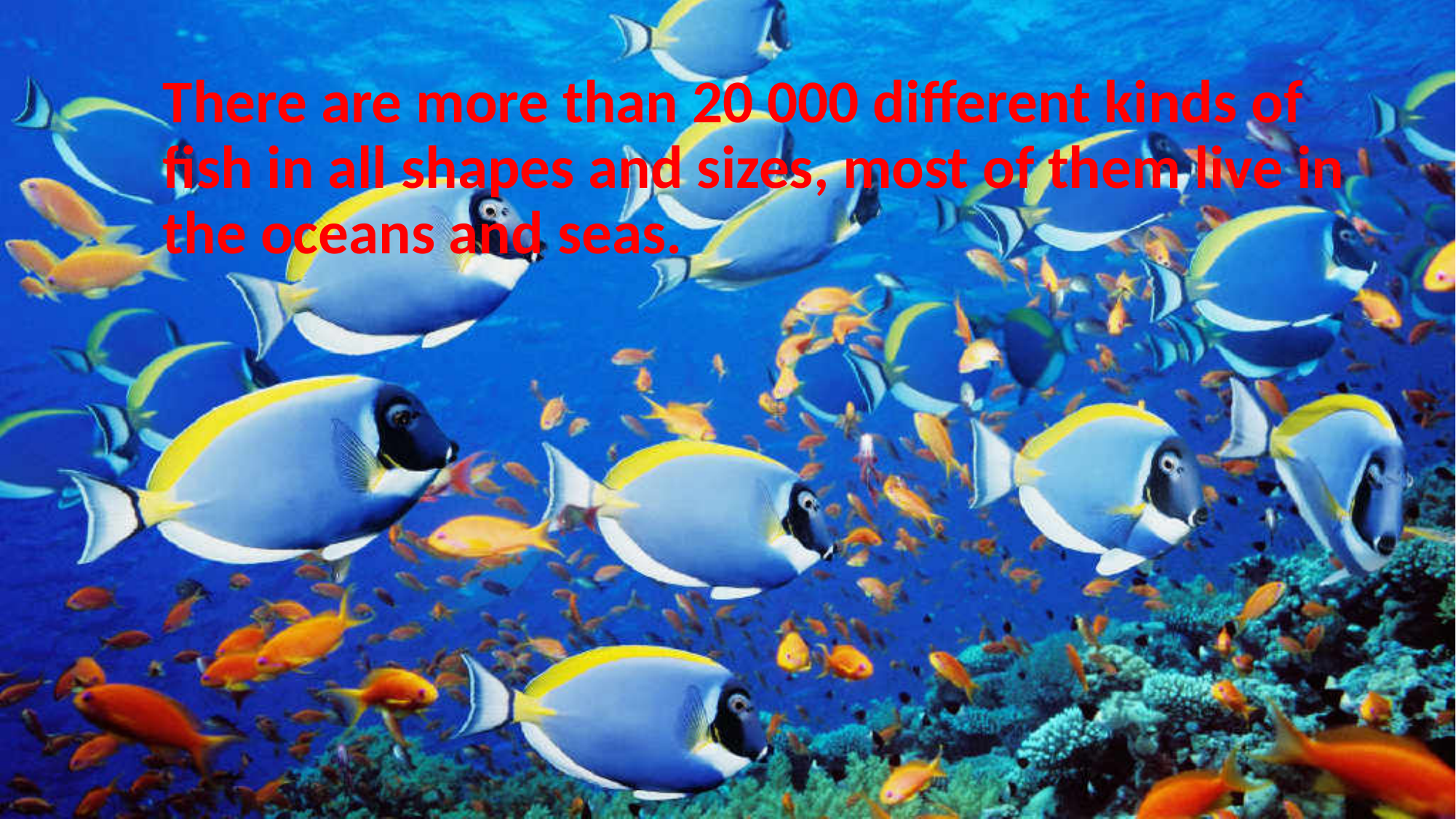

There are more than 20 000 different kinds of fish in all shapes and sizes, most of them live in the oceans and seas.